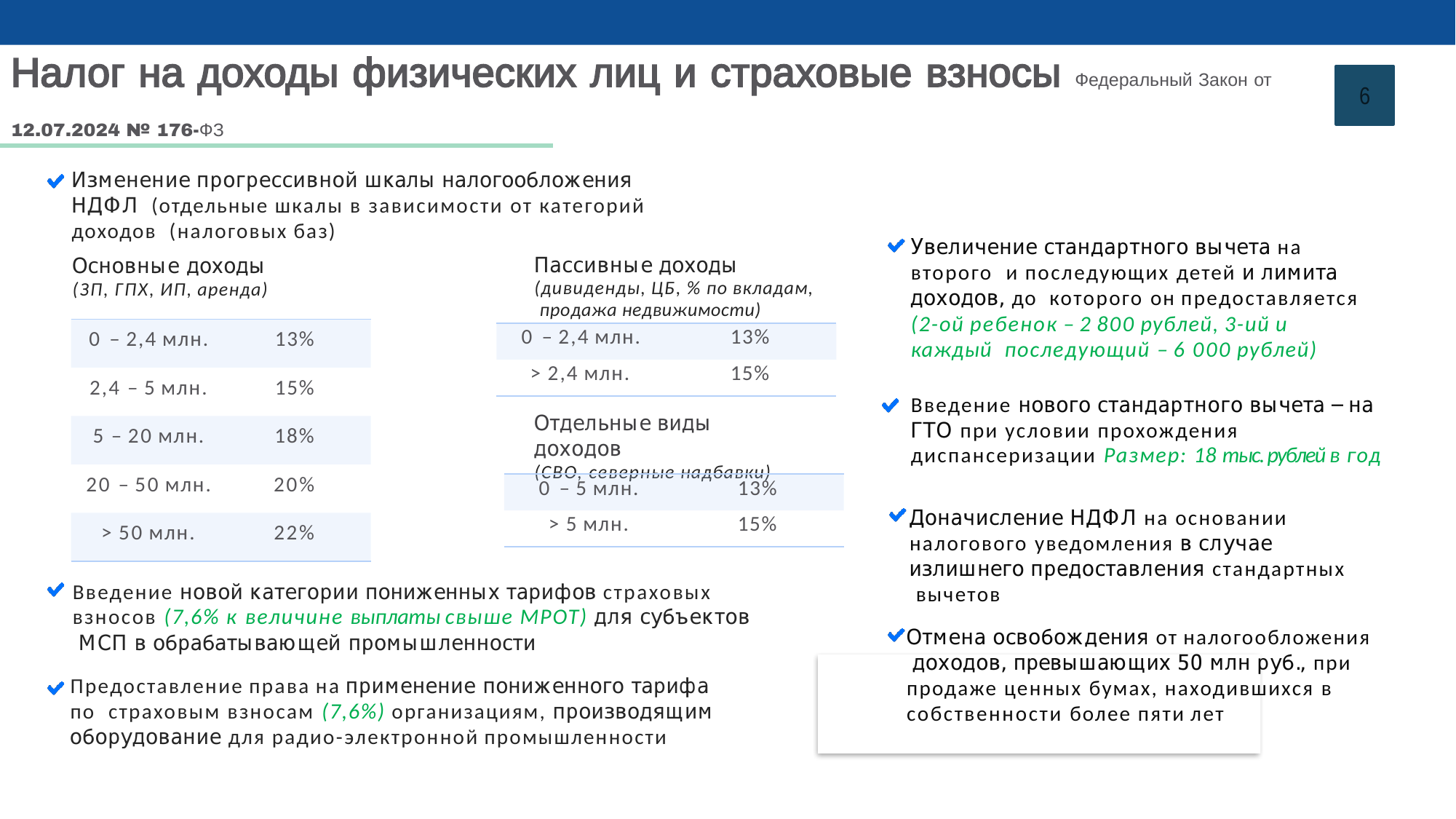

Налог на доходы физических лиц и страховые взносы Федеральный Закон от 12.07.2024 № 176-ФЗ
6
Изменение прогрессивной шкалы налогообложения НДФЛ  (отдельные шкалы в зависимости от категорий доходов  (налоговых баз)

Увеличение стандартного вычета на второго  и последующих детей и лимита доходов, до  которого он предоставляется
(2-ой ребенок – 2 800 рублей, 3-ий и каждый  последующий – 6 000 рублей)

Основные доходы
(ЗП, ГПХ, ИП, аренда)
Пассивные доходы  (дивиденды, ЦБ, % по вкладам,  продажа недвижимости)
| 0 – 2,4 млн. | 13% |
| --- | --- |
| 2,4 – 5 млн. | 15% |
| 5 – 20 млн. | 18% |
| 20 – 50 млн. | 20% |
| > 50 млн. | 22% |
| 0 – 2,4 млн. | 13% |
| --- | --- |
| > 2,4 млн. | 15% |
Введение нового стандартного вычета – на  ГТО при условии прохождения  диспансеризации Размер: 18 тыс. рублей в год

Отдельные виды доходов
(СВО, северные надбавки)
| 0 – 5 млн. | 13% |
| --- | --- |
| > 5 млн. | 15% |
Доначисление НДФЛ на основании  налогового уведомления в случае  излишнего предоставления стандартных  вычетов

Введение новой категории пониженных тарифов страховых  взносов (7,6% к величине выплаты свыше МРОТ) для субъектов  МСП в обрабатывающей промышленности

Отмена освобождения от налогообложения  доходов, превышающих 50 млн руб., при  продаже ценных бумах, находившихся в  собственности более пяти лет

Предоставление права на применение пониженного тарифа по  страховым взносам (7,6%) организациям, производящим  оборудование для радио-электронной промышленности